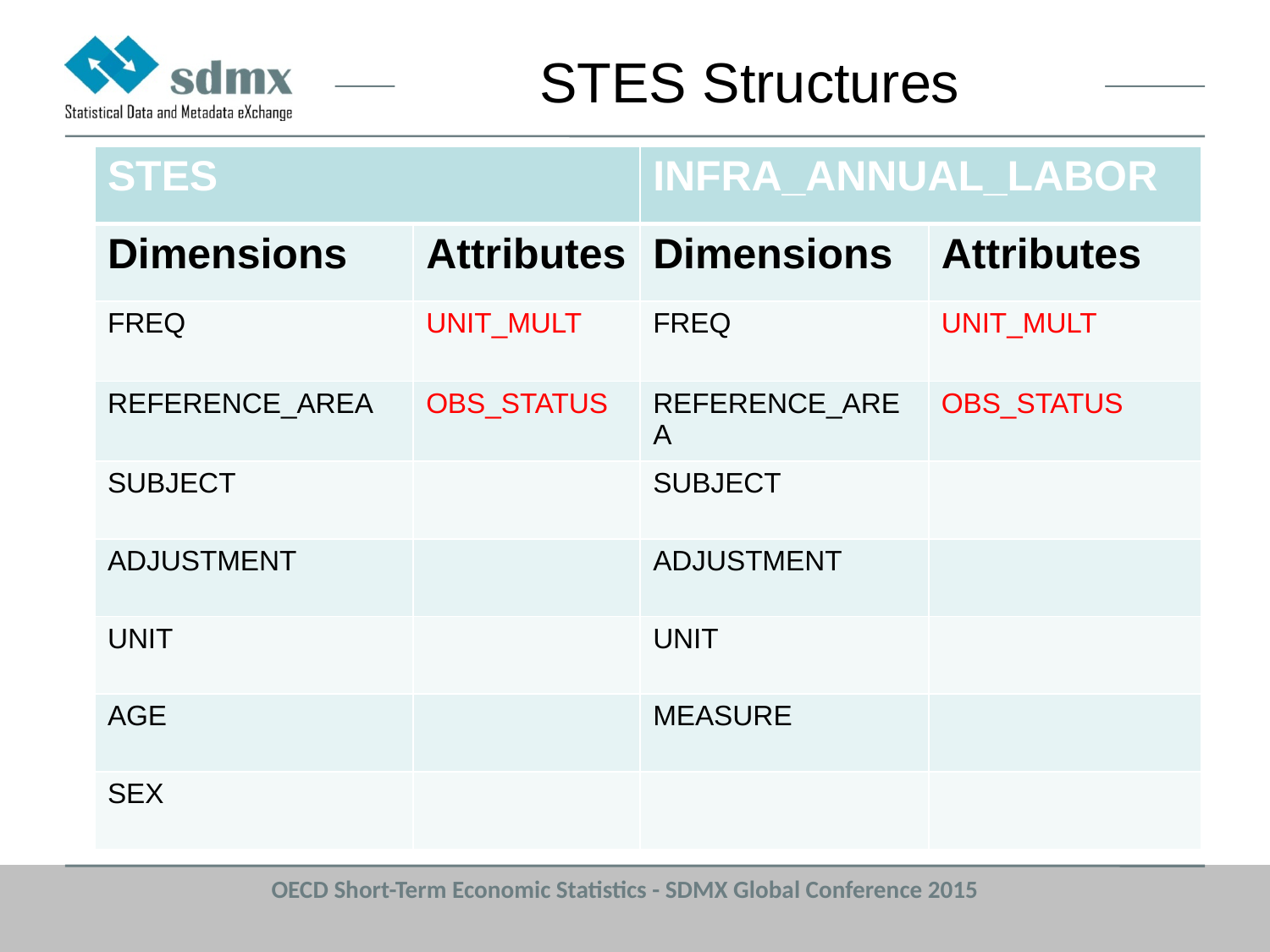

STES Structures
| STES |  | INFRA\_ANNUAL\_LABOR |  |
| --- | --- | --- | --- |
| Dimensions | Attributes | Dimensions | Attributes |
| FREQ | UNIT\_MULT | FREQ | UNIT\_MULT |
| REFERENCE\_AREA | OBS\_STATUS | REFERENCE\_AREA | OBS\_STATUS |
| SUBJECT |  | SUBJECT |  |
| ADJUSTMENT |  | ADJUSTMENT |  |
| UNIT |  | UNIT |  |
| AGE |  | MEASURE |  |
| SEX |  |  |  |

OECD Short-Term Economic Statistics - SDMX Global Conference 2015